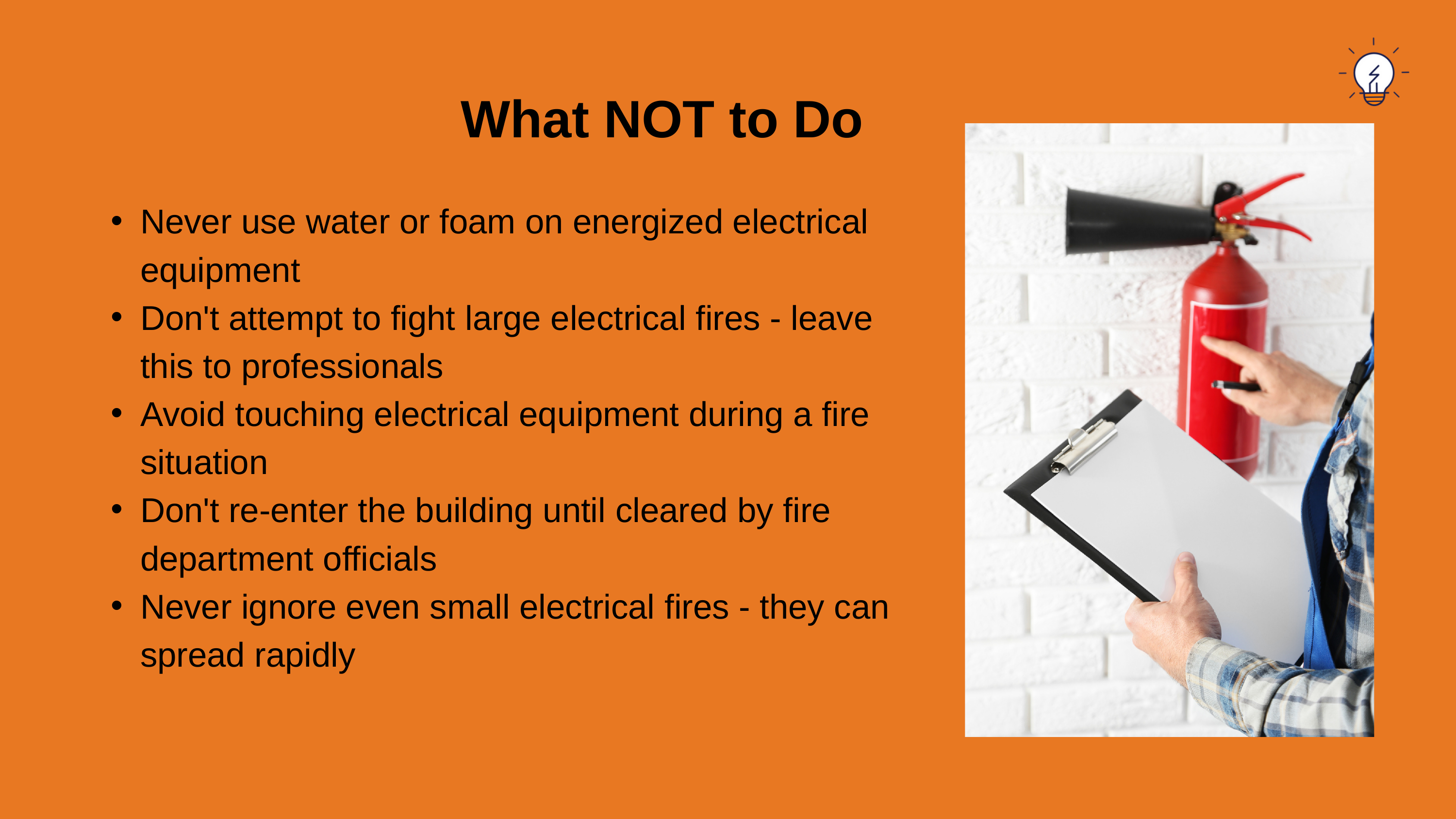

What NOT to Do

Never use water or foam on energized electrical equipment
Don't attempt to fight large electrical fires - leave this to professionals
Avoid touching electrical equipment during a fire situation
Don't re-enter the building until cleared by fire department officials
Never ignore even small electrical fires - they can spread rapidly